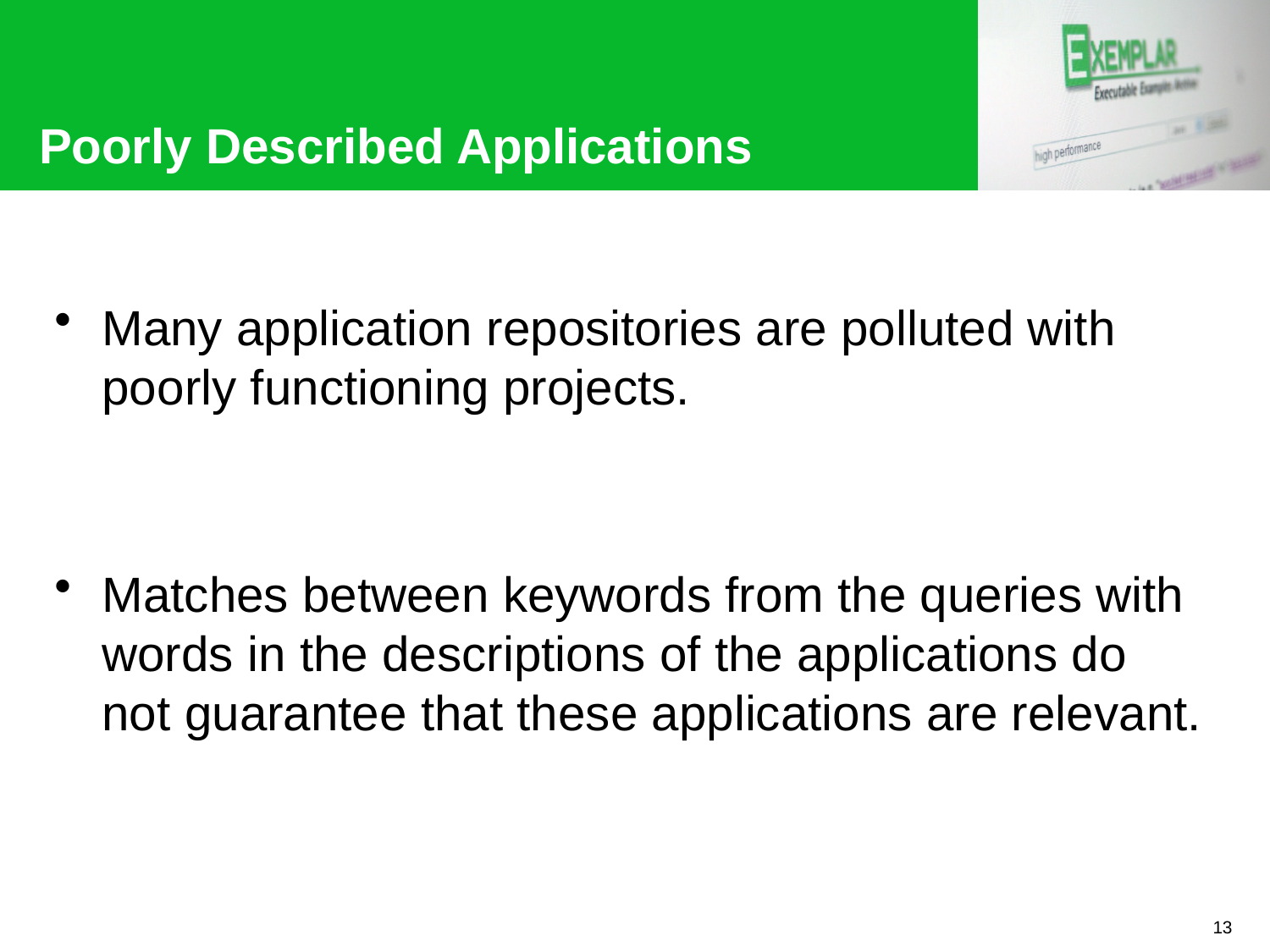

# Poorly Described Applications

Many application repositories are polluted with poorly functioning projects.

Matches between keywords from the queries with words in the descriptions of the applications do not guarantee that these applications are relevant.
13